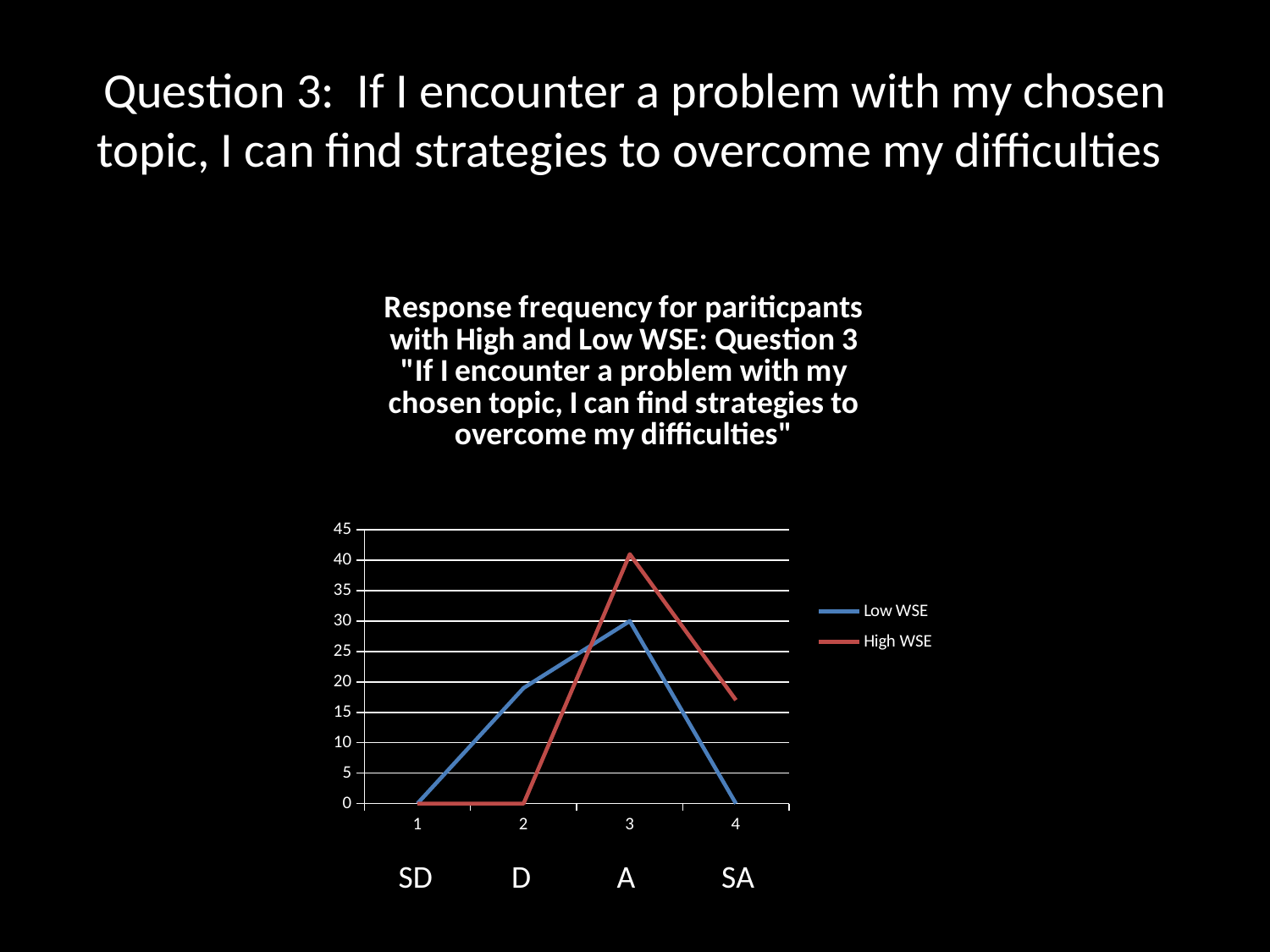

# Question 3:  If I encounter a problem with my chosen topic, I can find strategies to overcome my difficulties

### Chart: Response frequency for pariticpants with High and Low WSE: Question 3

"If I encounter a problem with my chosen topic, I can find strategies to overcome my difficulties"

| Category | High WSE | Low WSE |
|---|---|---|
   SD           D            A            SA